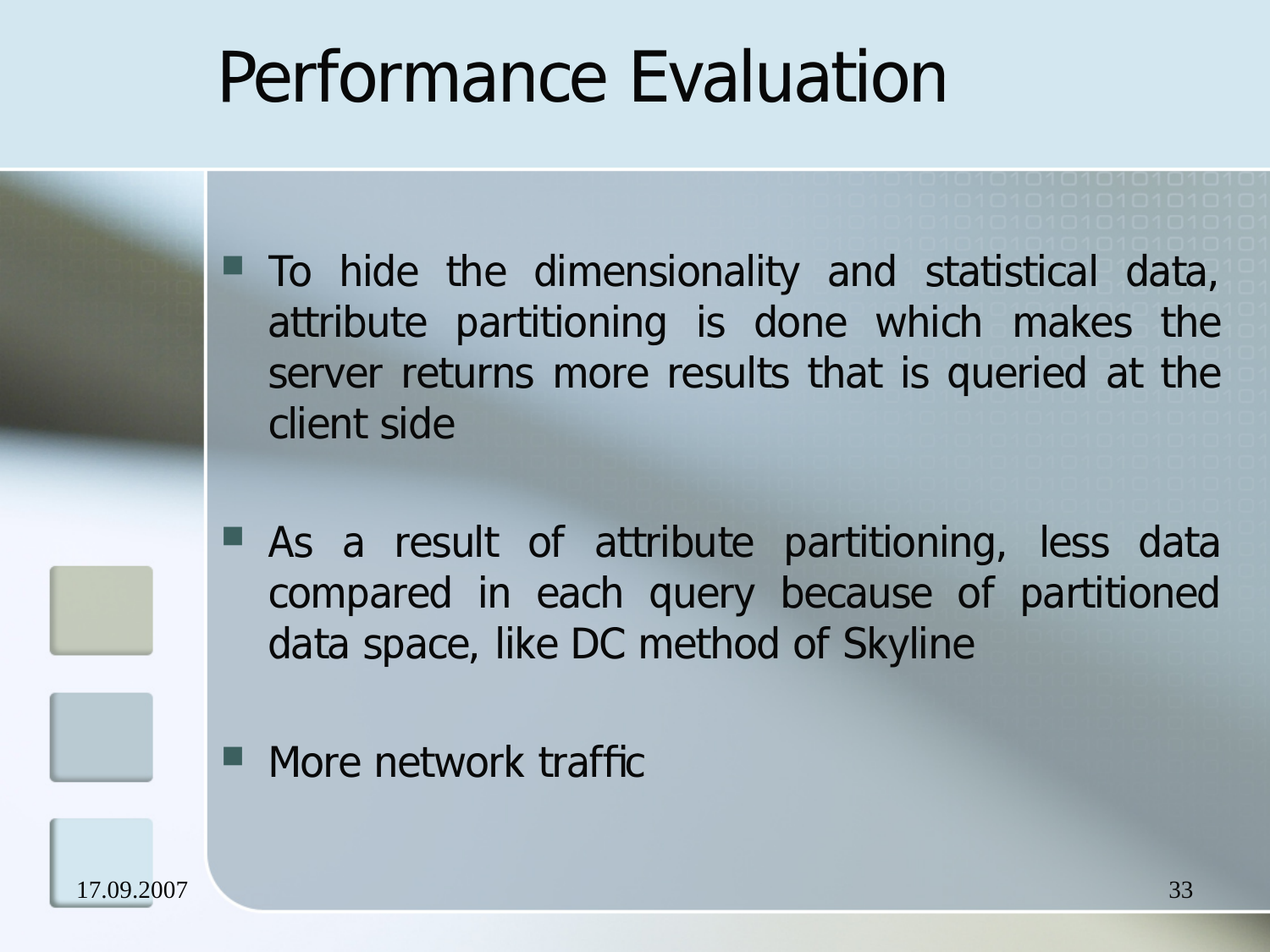

# Performance Evaluation

To hide the dimensionality and statistical data, attribute partitioning is done which makes the server returns more results that is queried at the client side

As a result of attribute partitioning, less data compared in each query because of partitioned data space, like DC method of Skyline

More network traffic

17.09.2007
33